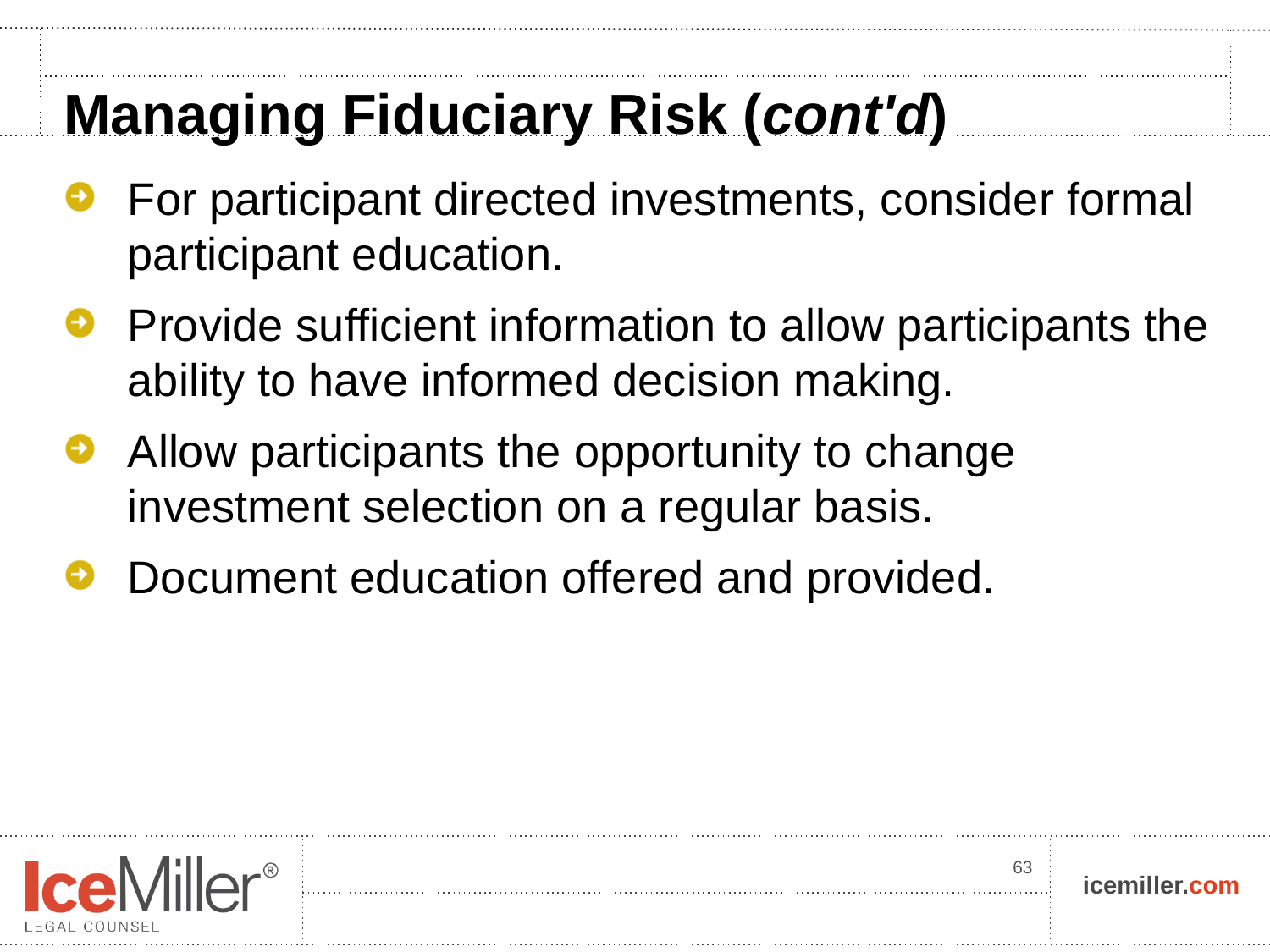

# Managing Fiduciary Risk (cont'd)
For participant directed investments, consider formal participant education.
Provide sufficient information to allow participants the ability to have informed decision making.
Allow participants the opportunity to change investment selection on a regular basis.
Document education offered and provided.

63